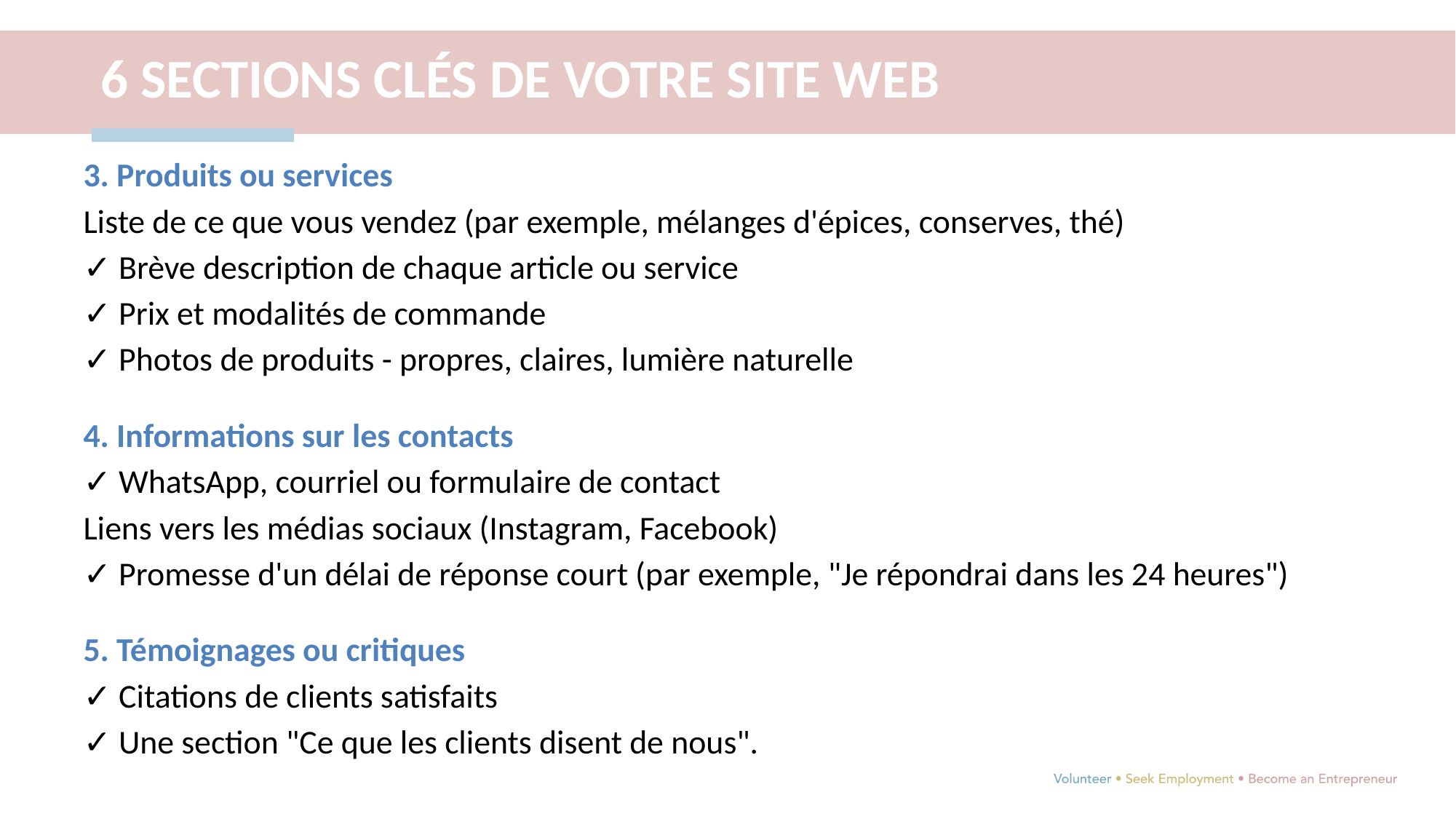

6 SECTIONS CLÉS DE VOTRE SITE WEB
3. Produits ou services
Liste de ce que vous vendez (par exemple, mélanges d'épices, conserves, thé)
✓ Brève description de chaque article ou service
✓ Prix et modalités de commande
✓ Photos de produits - propres, claires, lumière naturelle
4. Informations sur les contacts
✓ WhatsApp, courriel ou formulaire de contact
Liens vers les médias sociaux (Instagram, Facebook)
✓ Promesse d'un délai de réponse court (par exemple, "Je répondrai dans les 24 heures")
5. Témoignages ou critiques
✓ Citations de clients satisfaits
✓ Une section "Ce que les clients disent de nous".